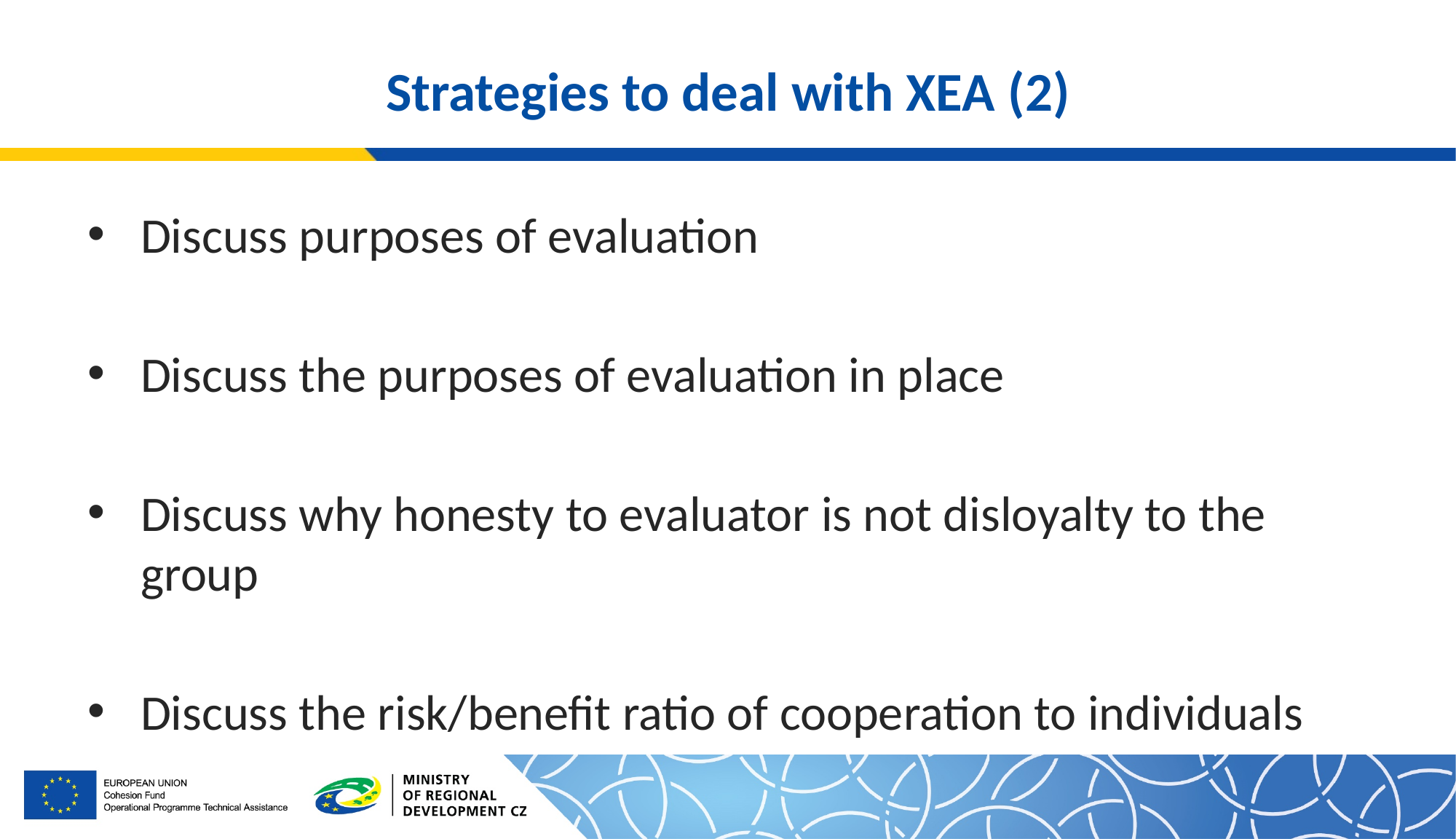

# Strategies to deal with XEA (2)
Discuss purposes of evaluation

Discuss the purposes of evaluation in place

Discuss why honesty to evaluator is not disloyalty to the group

Discuss the risk/benefit ratio of cooperation to individuals